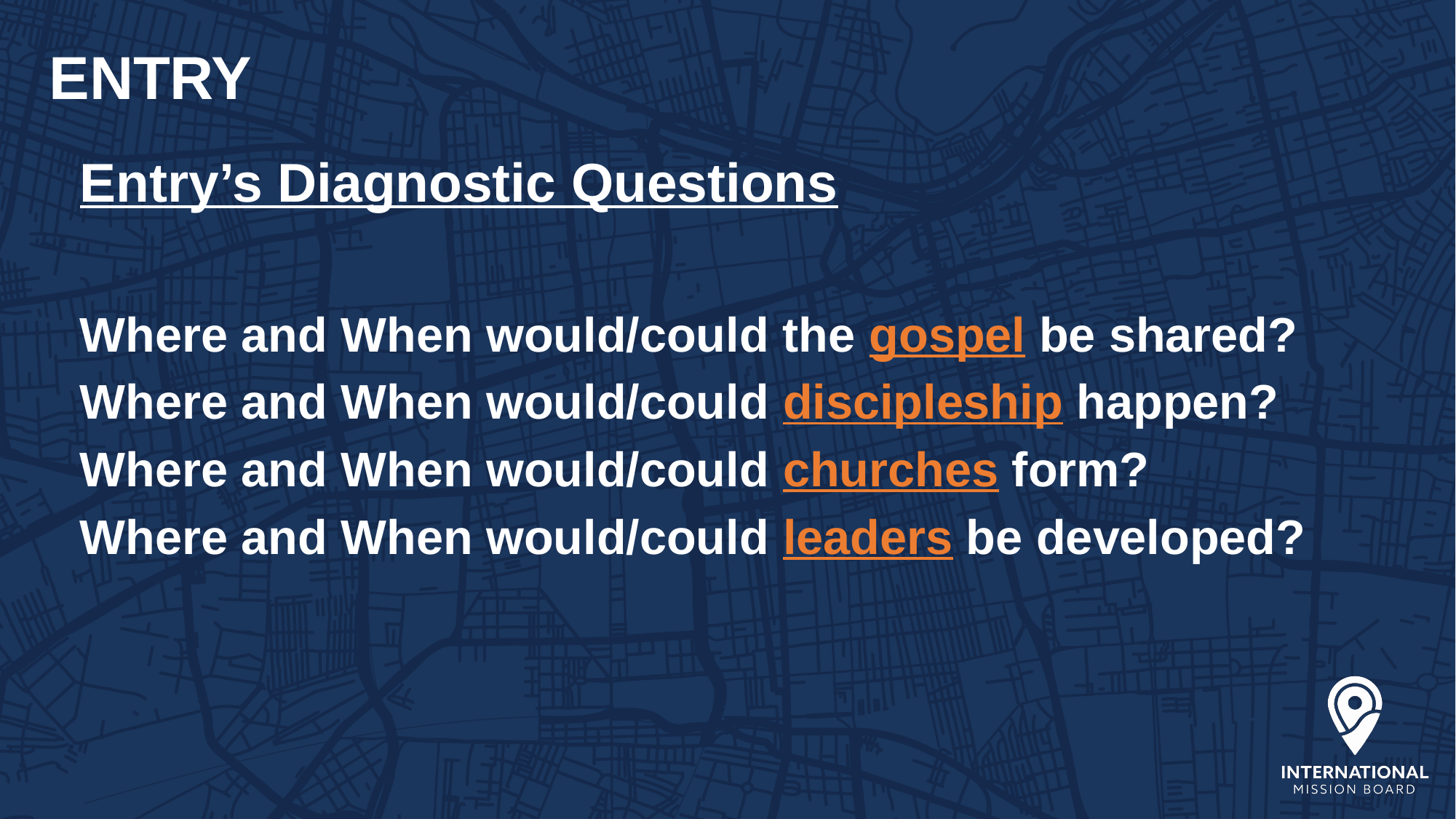

# ENTRY
Entry’s Diagnostic Questions

Where and When would/could the gospel be shared?
Where and When would/could discipleship happen?
Where and When would/could churches form?
Where and When would/could leaders be developed?